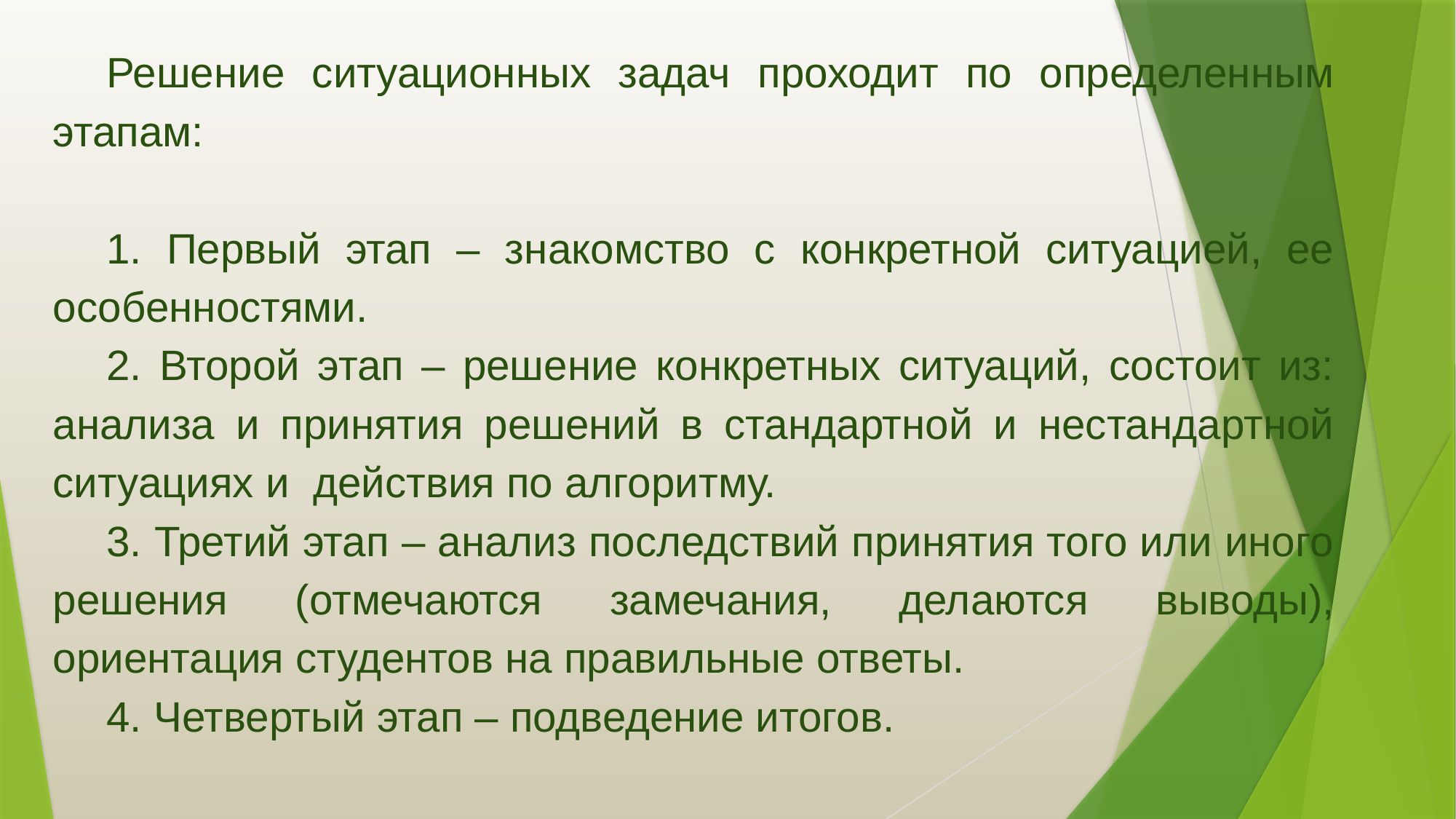

Решение ситуационных задач проходит по определенным этапам:

1. Первый этап – знакомство с конкретной ситуацией, ее особенностями.
2. Второй этап – решение конкретных ситуаций, состоит из: анализа и принятия решений в стандартной и нестандартной ситуациях и  действия по алгоритму.
3. Третий этап – анализ последствий принятия того или иного решения (отмечаются замечания, делаются выводы), ориентация студентов на правильные ответы.
4. Четвертый этап – подведение итогов.